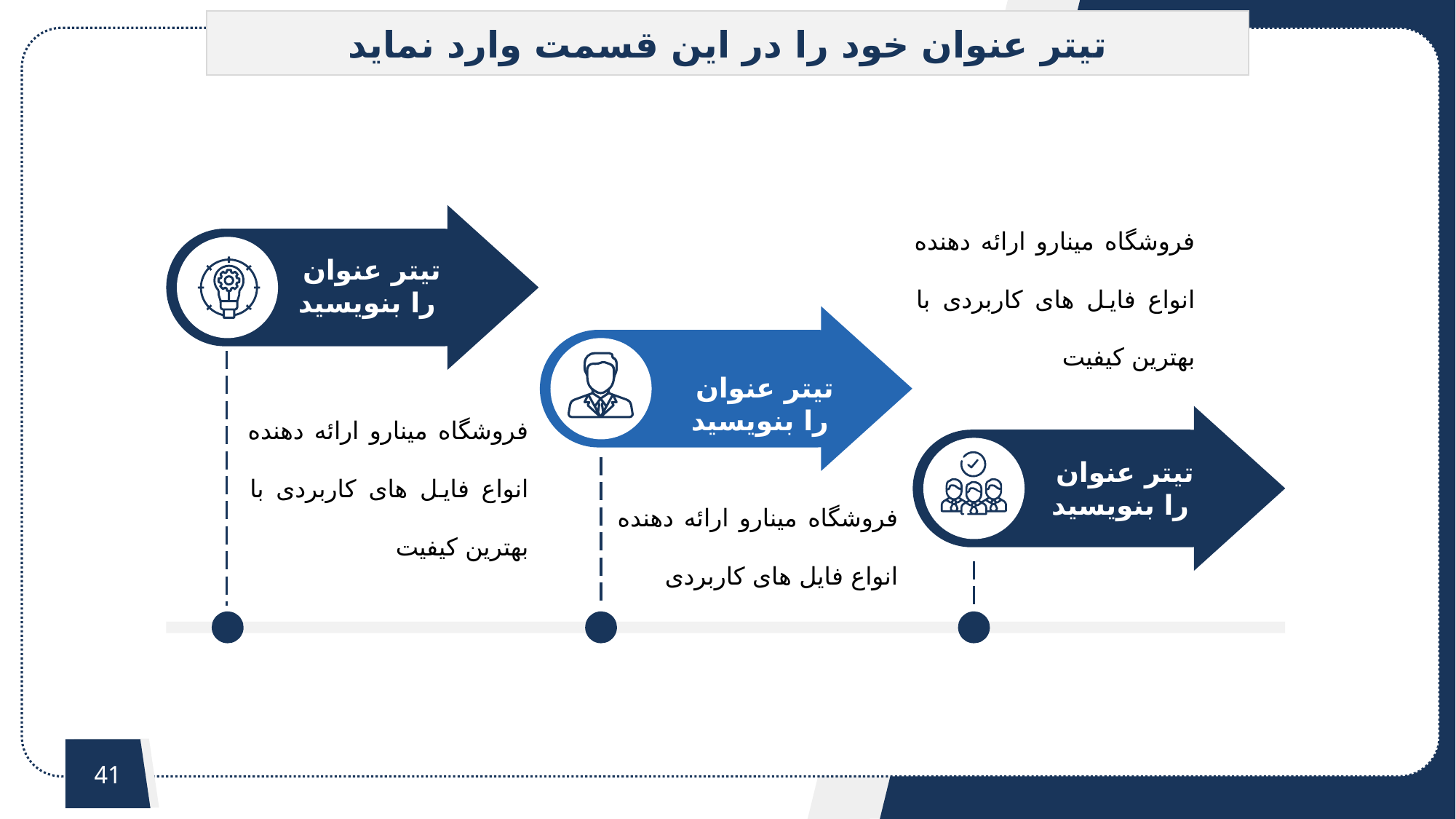

تیتر عنوان خود را در این قسمت وارد نماید
فروشگاه مینارو ارائه دهنده انواع فایل های کاربردی با بهترین کیفیت

تیتر عنوان
را بنویسید

تیتر عنوان
را بنویسید

فروشگاه مینارو ارائه دهنده انواع فایل های کاربردی با بهترین کیفیت

تیتر عنوان
را بنویسید
فروشگاه مینارو ارائه دهنده انواع فایل های کاربردی

41